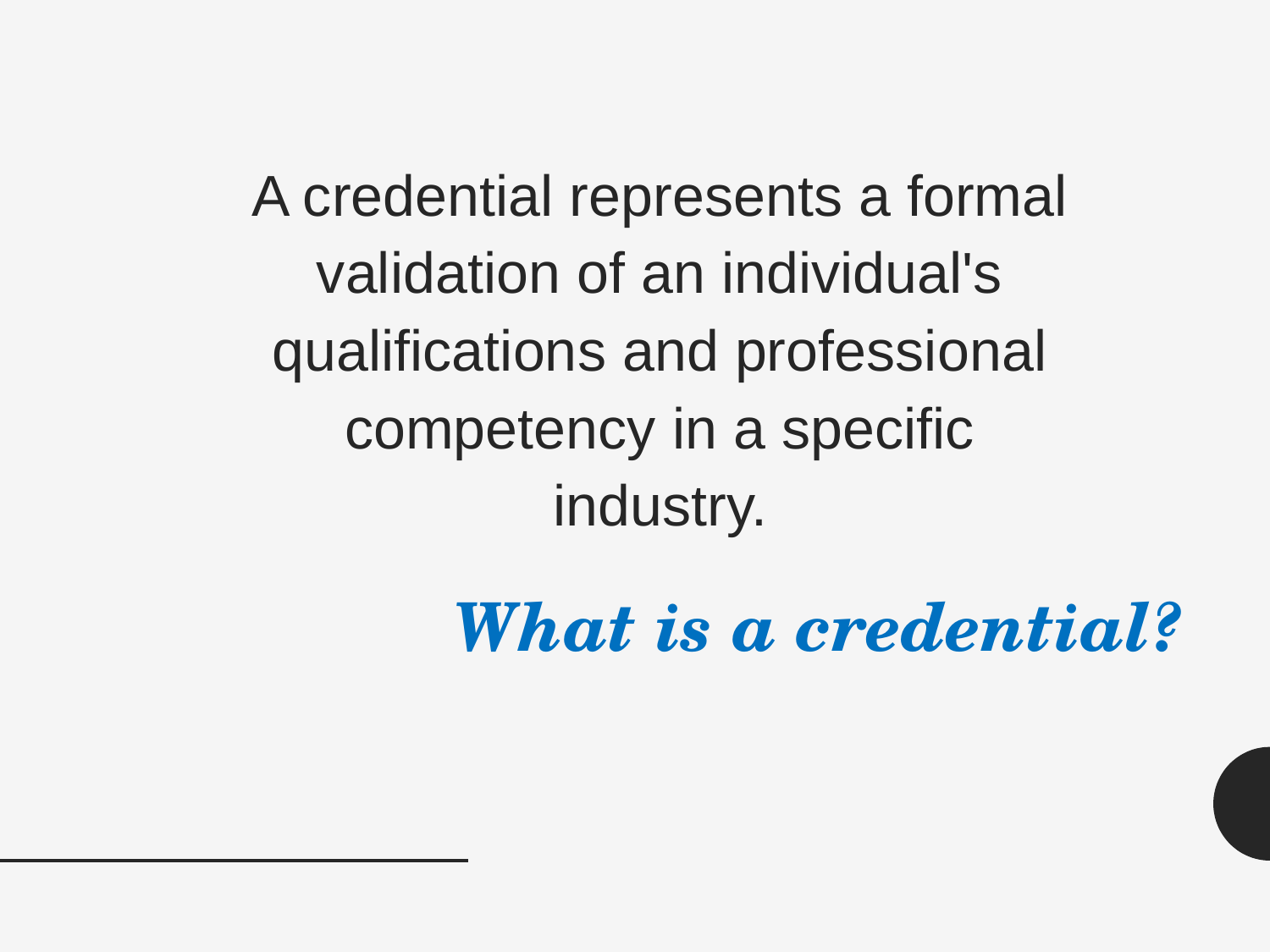

A credential represents a formal validation of an individual's qualifications and professional competency in a specific industry.
# What is a credential?